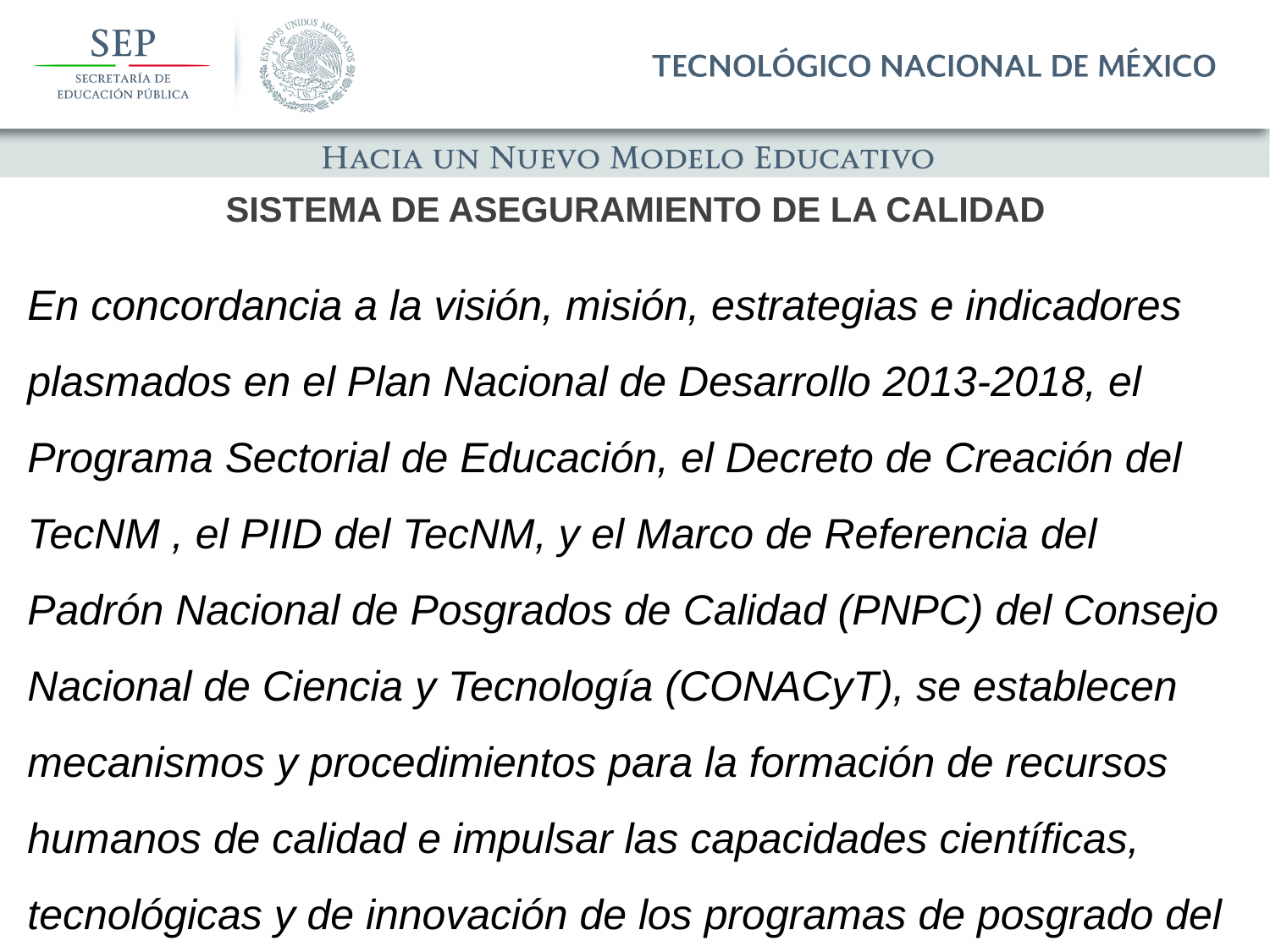

SISTEMA DE ASEGURAMIENTO DE LA CALIDAD
En concordancia a la visión, misión, estrategias e indicadores plasmados en el Plan Nacional de Desarrollo 2013-2018, el Programa Sectorial de Educación, el Decreto de Creación del TecNM , el PIID del TecNM, y el Marco de Referencia del Padrón Nacional de Posgrados de Calidad (PNPC) del Consejo Nacional de Ciencia y Tecnología (CONACyT), se establecen mecanismos y procedimientos para la formación de recursos humanos de calidad e impulsar las capacidades científicas, tecnológicas y de innovación de los programas de posgrado del TecNM, que propicien un impacto en el sector productivo/socio-económico de la región, o bien, contribuyan al desarrollo nacional.